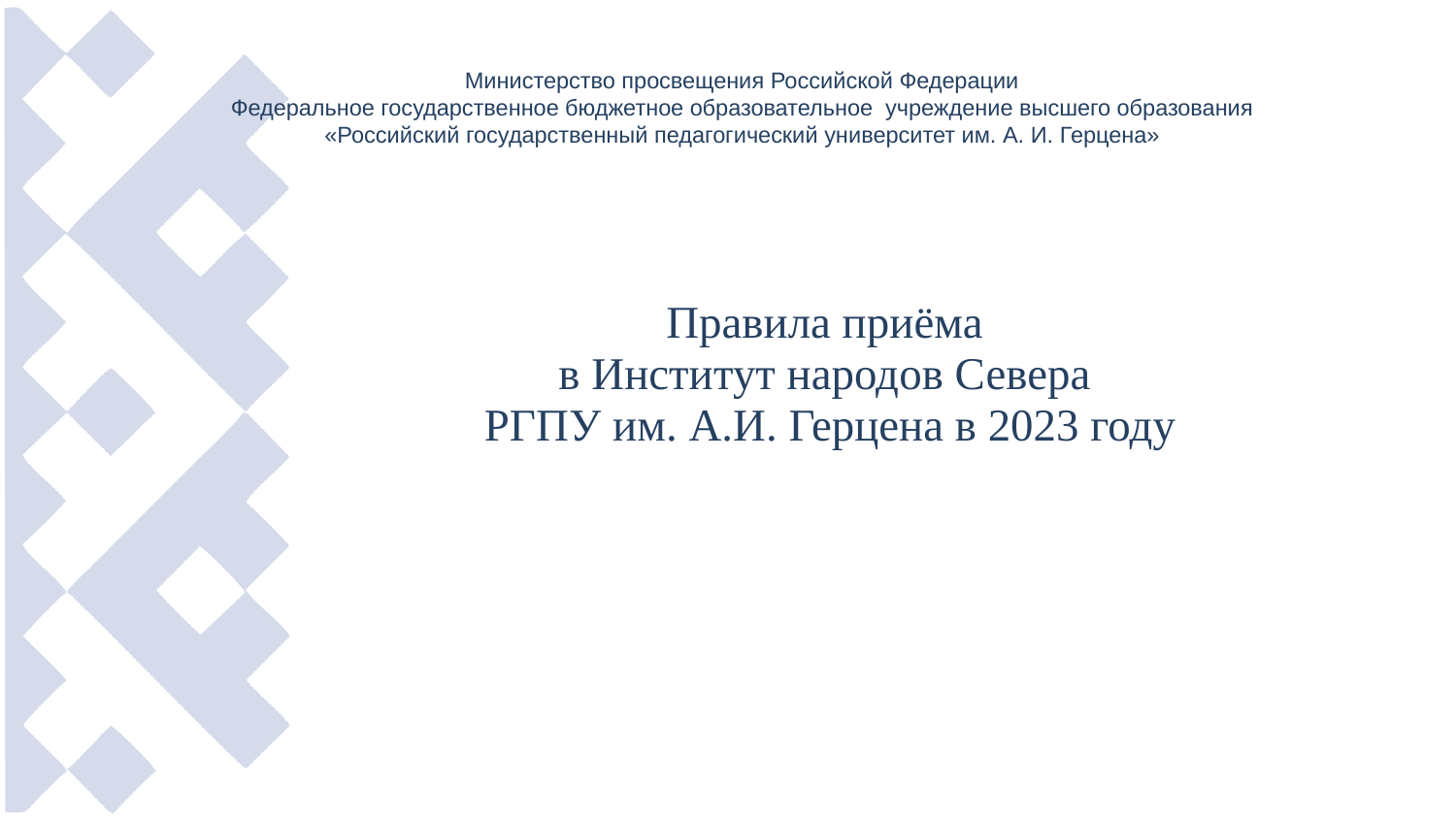

Министерство просвещения Российской Федерации
Федеральное государственное бюджетное образовательное  учреждение высшего образования
«Российский государственный педагогический университет им. А. И. Герцена»
Правила приёма
в Институт народов Севера
РГПУ им. А.И. Герцена в 2023 году